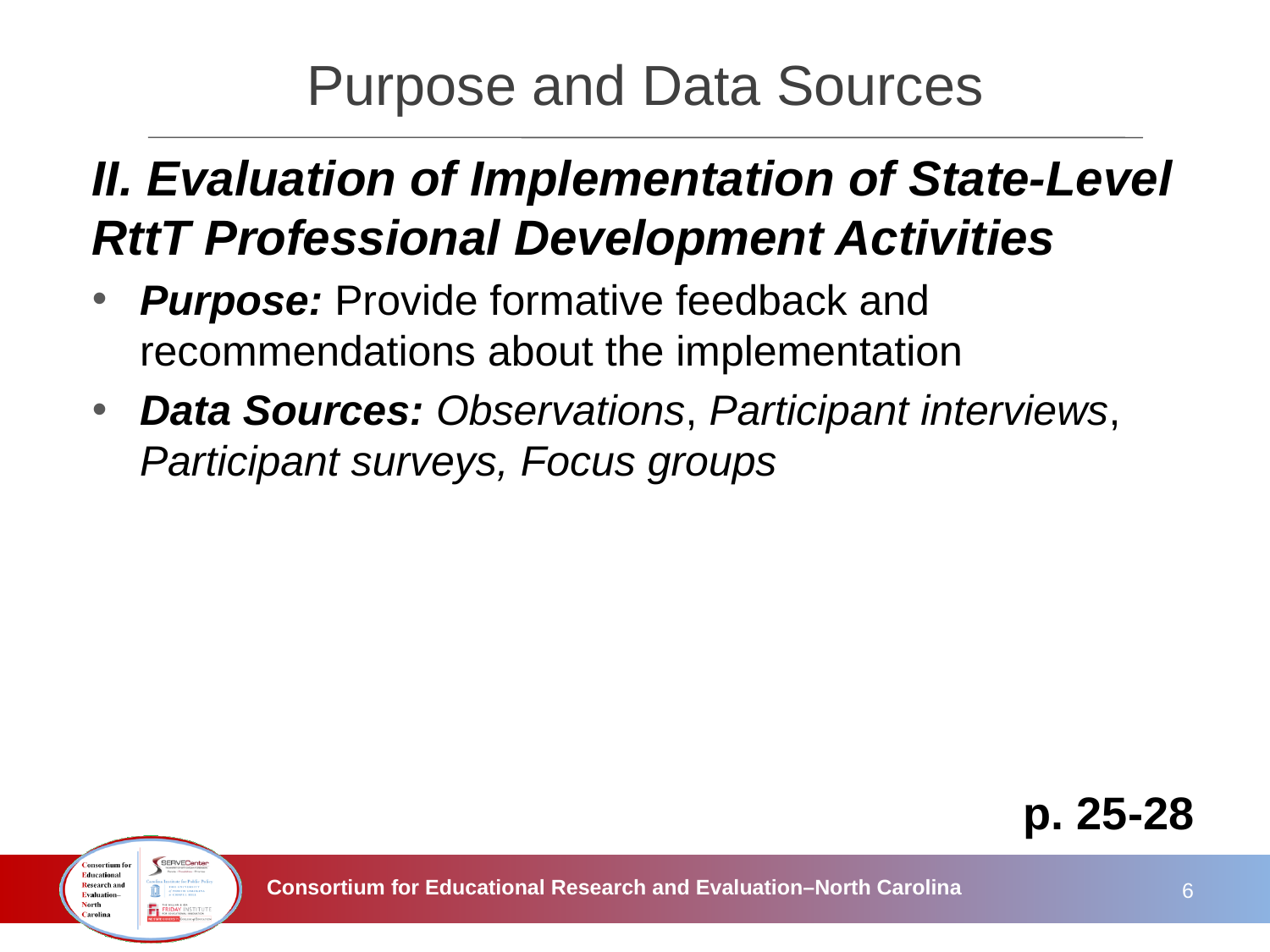

# Purpose and Data Sources
II. Evaluation of Implementation of State-Level RttT Professional Development Activities
Purpose: Provide formative feedback and recommendations about the implementation
Data Sources: Observations, Participant interviews, Participant surveys, Focus groups

p. 25-28
6